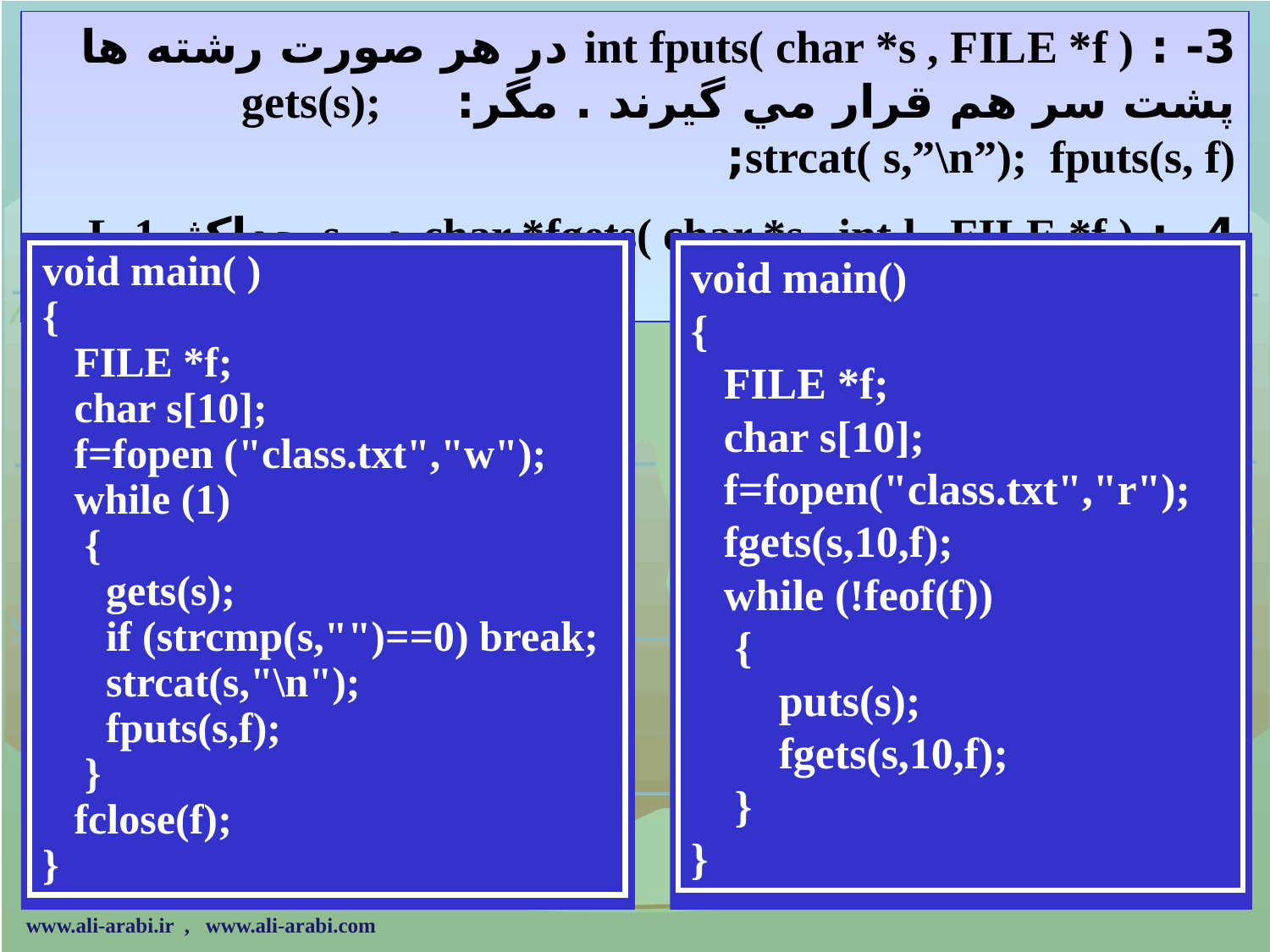

3- : int fputs( char *s , FILE *f ) در هر صورت رشته ها پشت سر هم قرار مي گيرند . مگر:    gets(s);  strcat( s,”\n”);  fputs(s, f);
4- : char *fgets( char *s , int l , FILE *f ) در s حداكثرL-1 كاراكتر

void main( )
{
   FILE *f;
   char s[10];
   f=fopen ("class.txt","w");
   while (1)
    {
      gets(s);
      if (strcmp(s,"")==0) break;
      strcat(s,"\n");
      fputs(s,f);
    }
   fclose(f);
}

void main()
{
   FILE *f;
   char s[10];
   f=fopen("class.txt","r");
   fgets(s,10,f);
   while (!feof(f))
    {
        puts(s);
        fgets(s,10,f);
    }
}